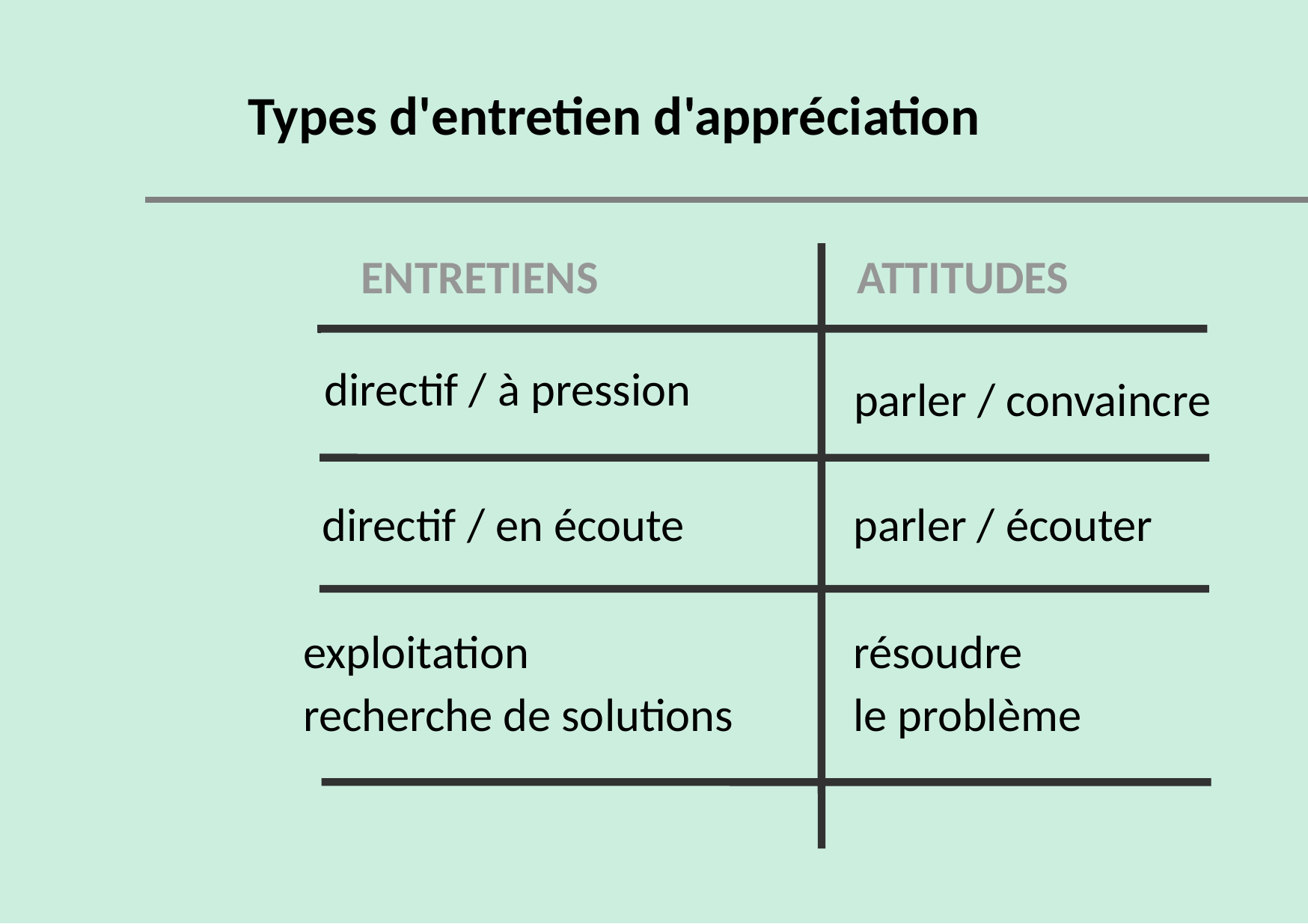

Types d'entretien d'appréciation

ATTITUDES
ENTRETIENS

directif / à pression
parler / convaincre

directif / en écoute
parler / écouter

exploitation
recherche de solutions
résoudre
le problème